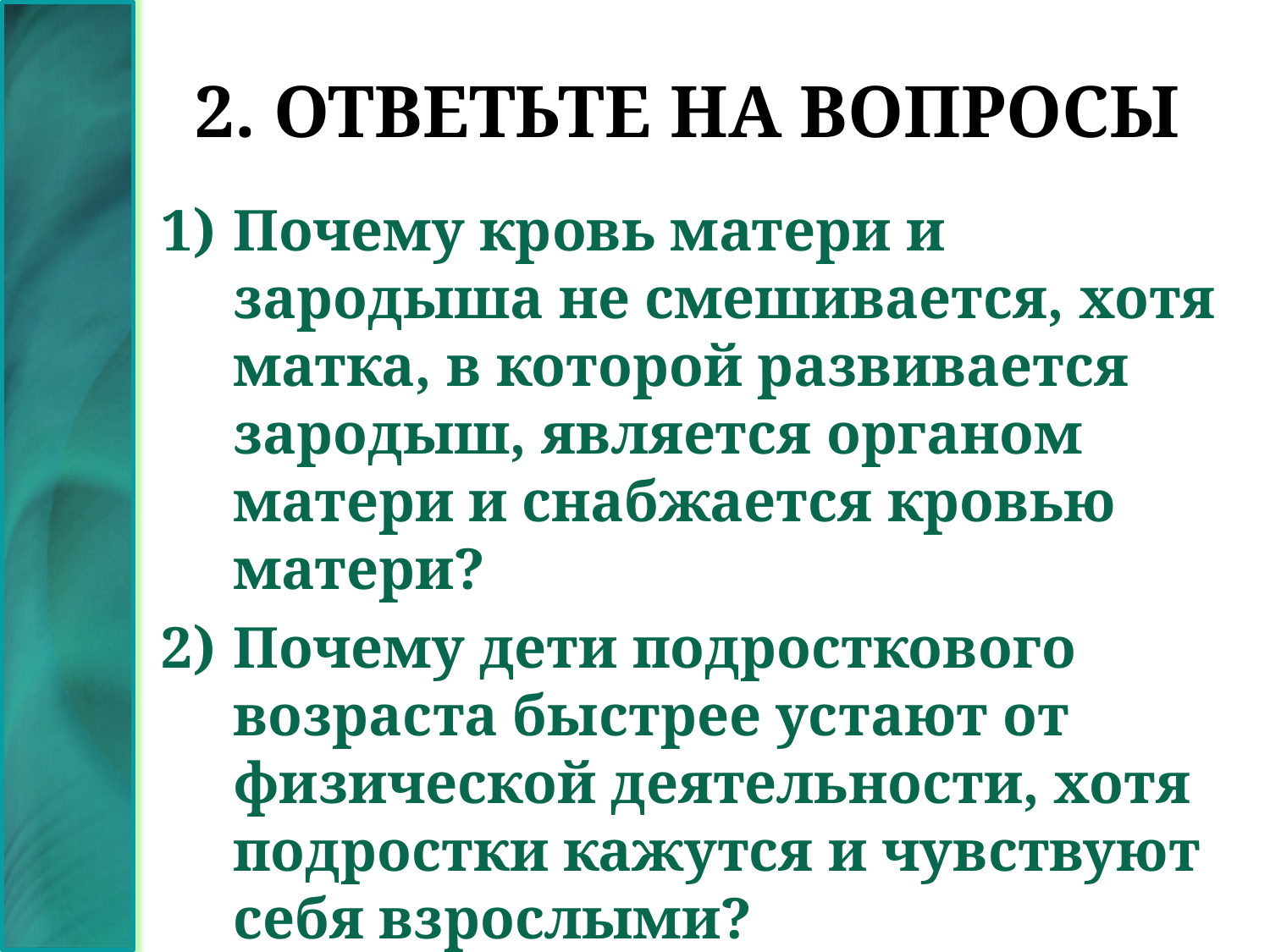

# 2. Ответьте на вопросы
Почему кровь матери и зародыша не смешивается, хотя матка, в которой развивается зародыш, является органом матери и снабжается кровью матери?
Почему дети подросткового возраста быстрее устают от физической деятельности, хотя подростки кажутся и чувствуют себя взрослыми?